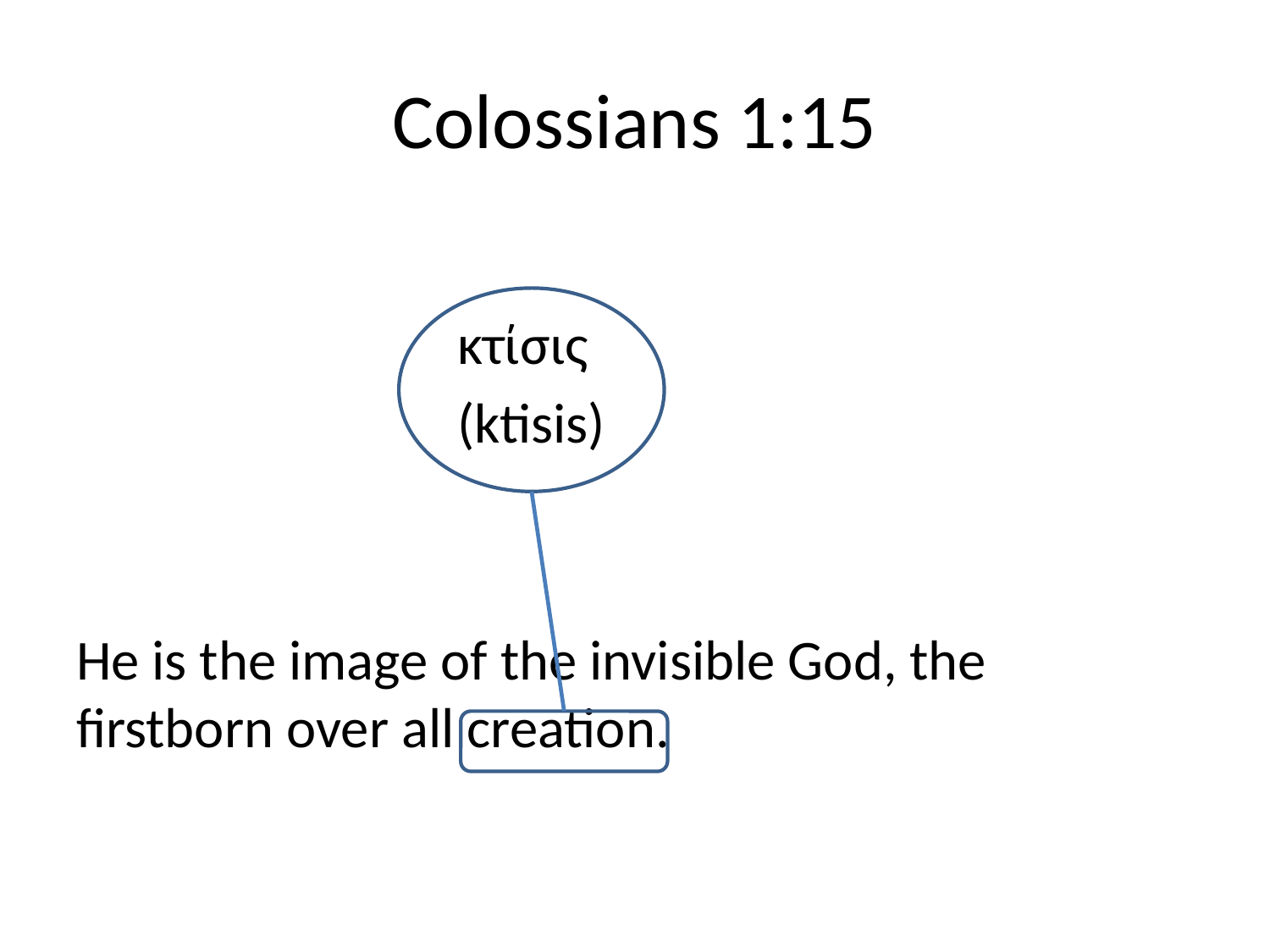

# Colossians 1:15

			κτίσις
			(ktisis)

He is the image of the invisible God, the firstborn over all creation.